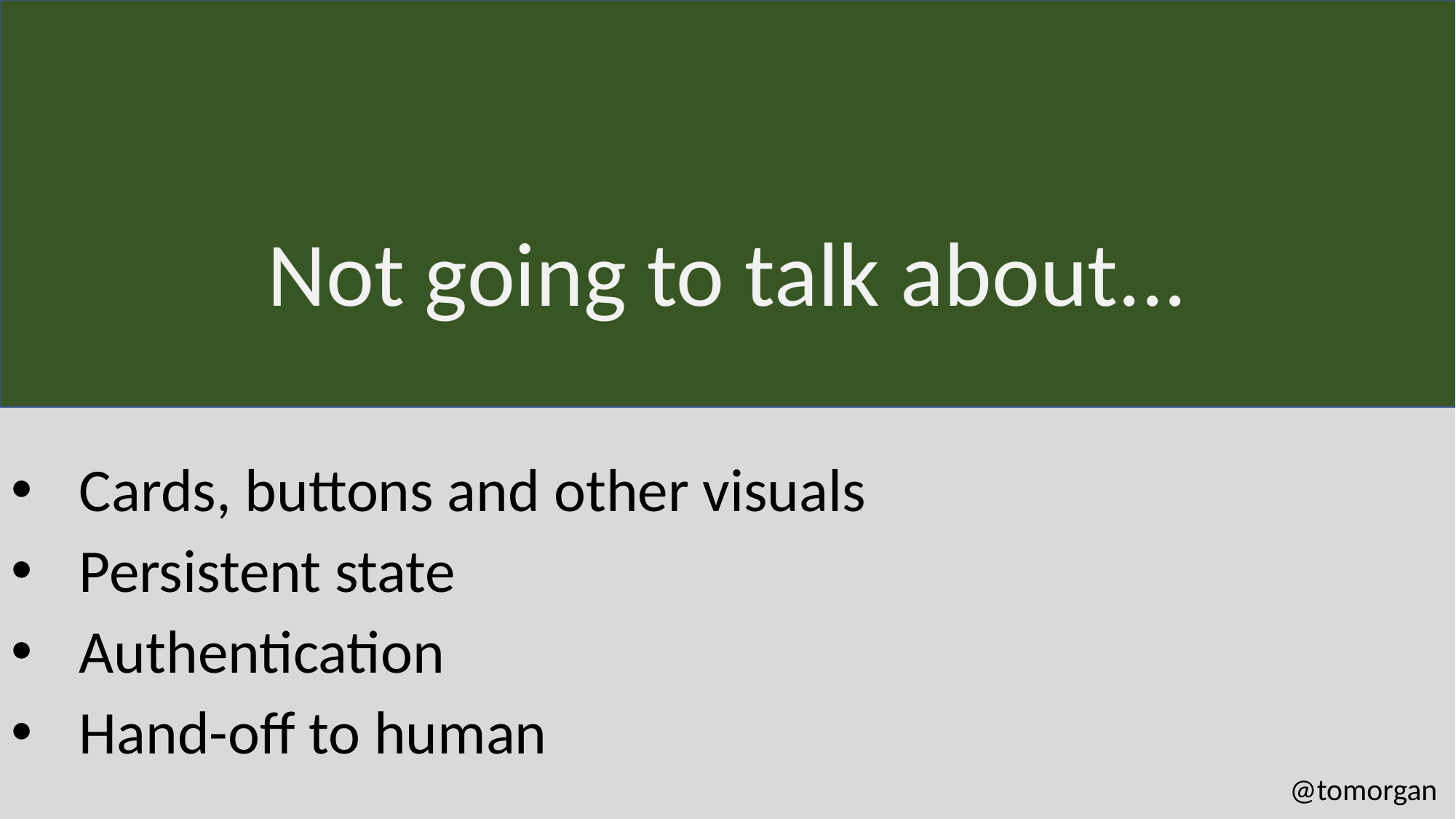

# Not going to talk about...
Cards, buttons and other visuals
Persistent state
Authentication
Hand-off to human